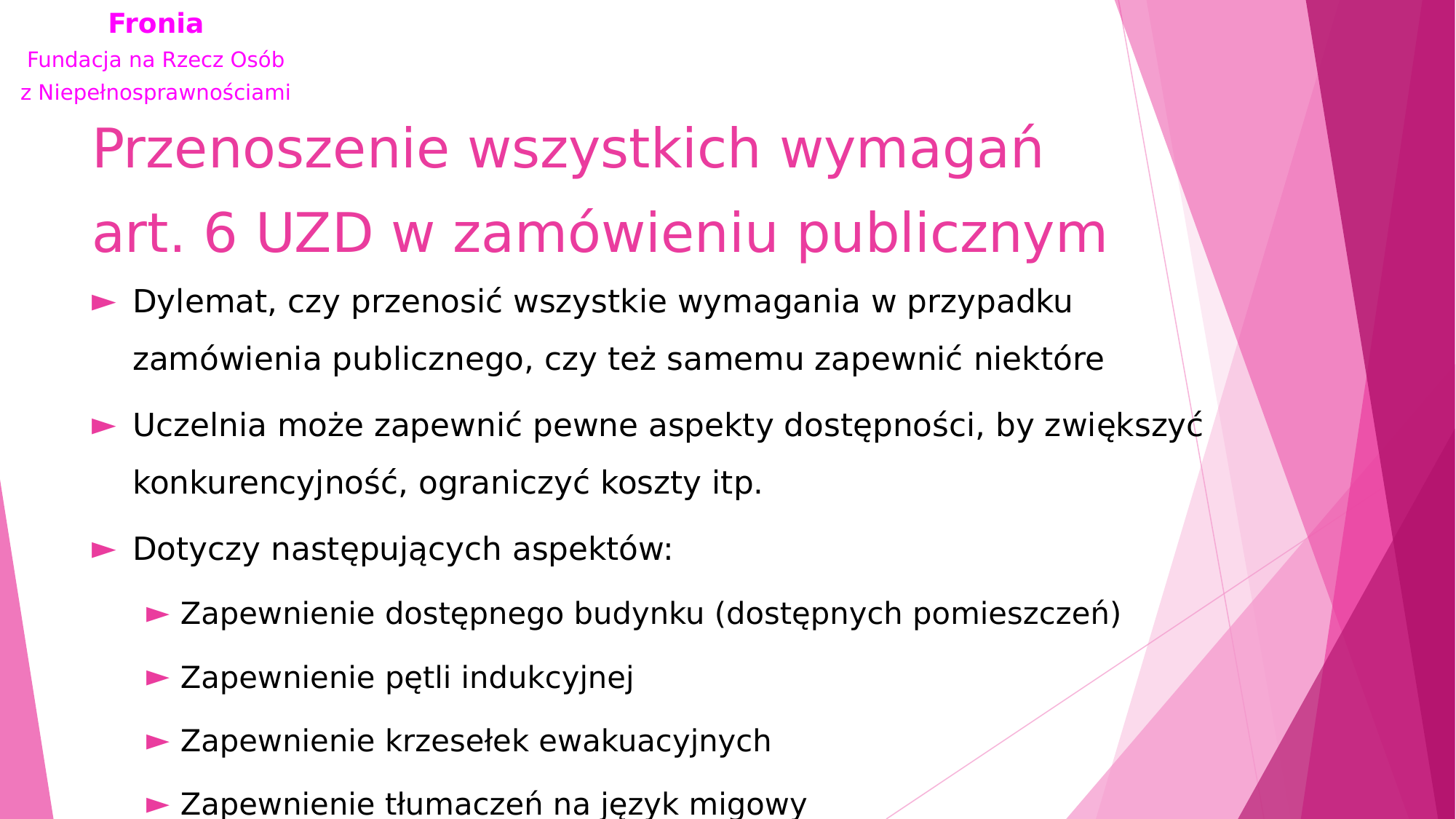

# Przenoszenie wszystkich wymagań art. 6 UZD w zamówieniu publicznym
Dylemat, czy przenosić wszystkie wymagania w przypadku zamówienia publicznego, czy też samemu zapewnić niektóre
Uczelnia może zapewnić pewne aspekty dostępności, by zwiększyć konkurencyjność, ograniczyć koszty itp.
Dotyczy następujących aspektów:
Zapewnienie dostępnego budynku (dostępnych pomieszczeń)
Zapewnienie pętli indukcyjnej
Zapewnienie krzesełek ewakuacyjnych
Zapewnienie tłumaczeń na język migowy